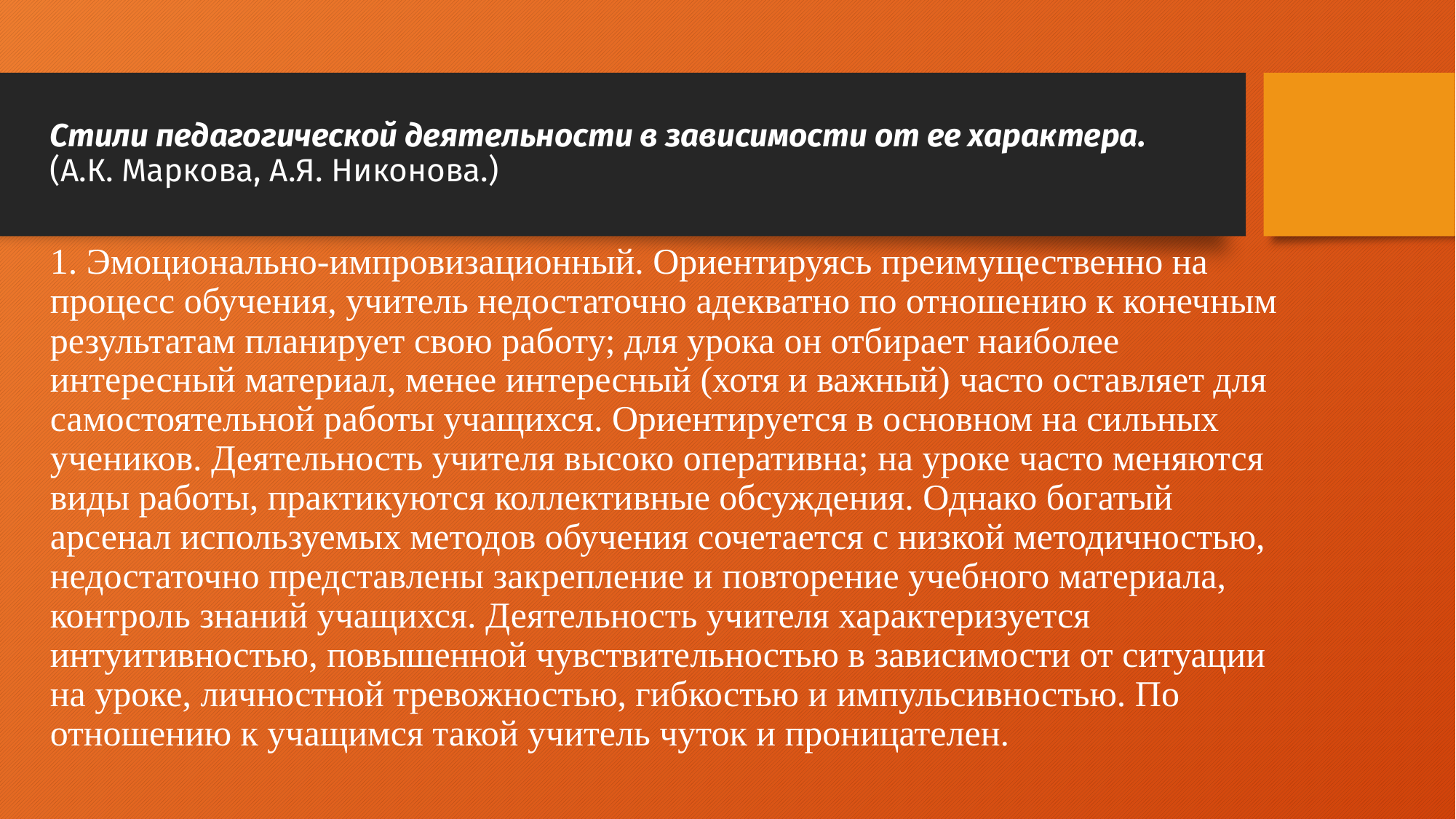

# Стили педагогической деятельности в зависимости от ее характера. (А.К. Маркова, А.Я. Никонова.)
1. Эмоционально-импровизационный. Ориентируясь преимущественно на процесс обучения, учитель недостаточно адекватно по отношению к конечным результатам планирует свою работу; для урока он отбирает наиболее интересный материал, менее интересный (хотя и важный) часто оставляет для самостоятельной работы учащихся. Ориентируется в основном на сильных учеников. Деятельность учителя высоко оперативна; на уроке часто меняются виды работы, практикуются коллективные обсуждения. Однако богатый арсенал используемых методов обучения сочетается с низкой методичностью, недостаточно представлены закрепление и повторение учебного материала, контроль знаний учащихся. Деятельность учителя характеризуется интуитивностью, повышенной чувствительностью в зависимости от ситуации на уроке, личностной тревожностью, гибкостью и импульсивностью. По отношению к учащимся такой учитель чуток и проницателен.